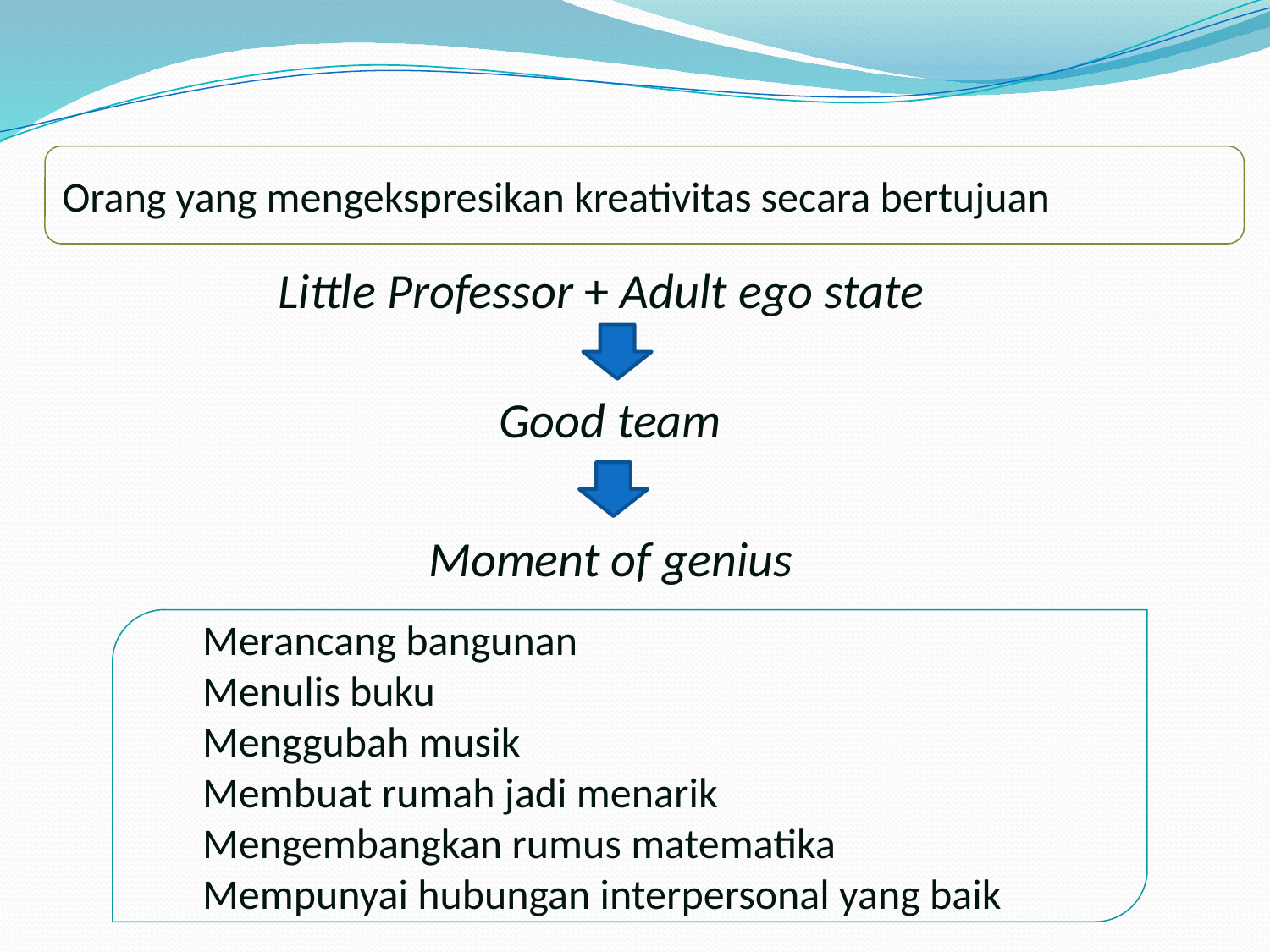

#

Orang yang mengekspresikan kreativitas secara bertujuan

Little Professor + Adult ego state

Good team

Moment of genius
Merancang bangunan
Menulis buku
Menggubah musik
Membuat rumah jadi menarik
Mengembangkan rumus matematika
Mempunyai hubungan interpersonal yang baik